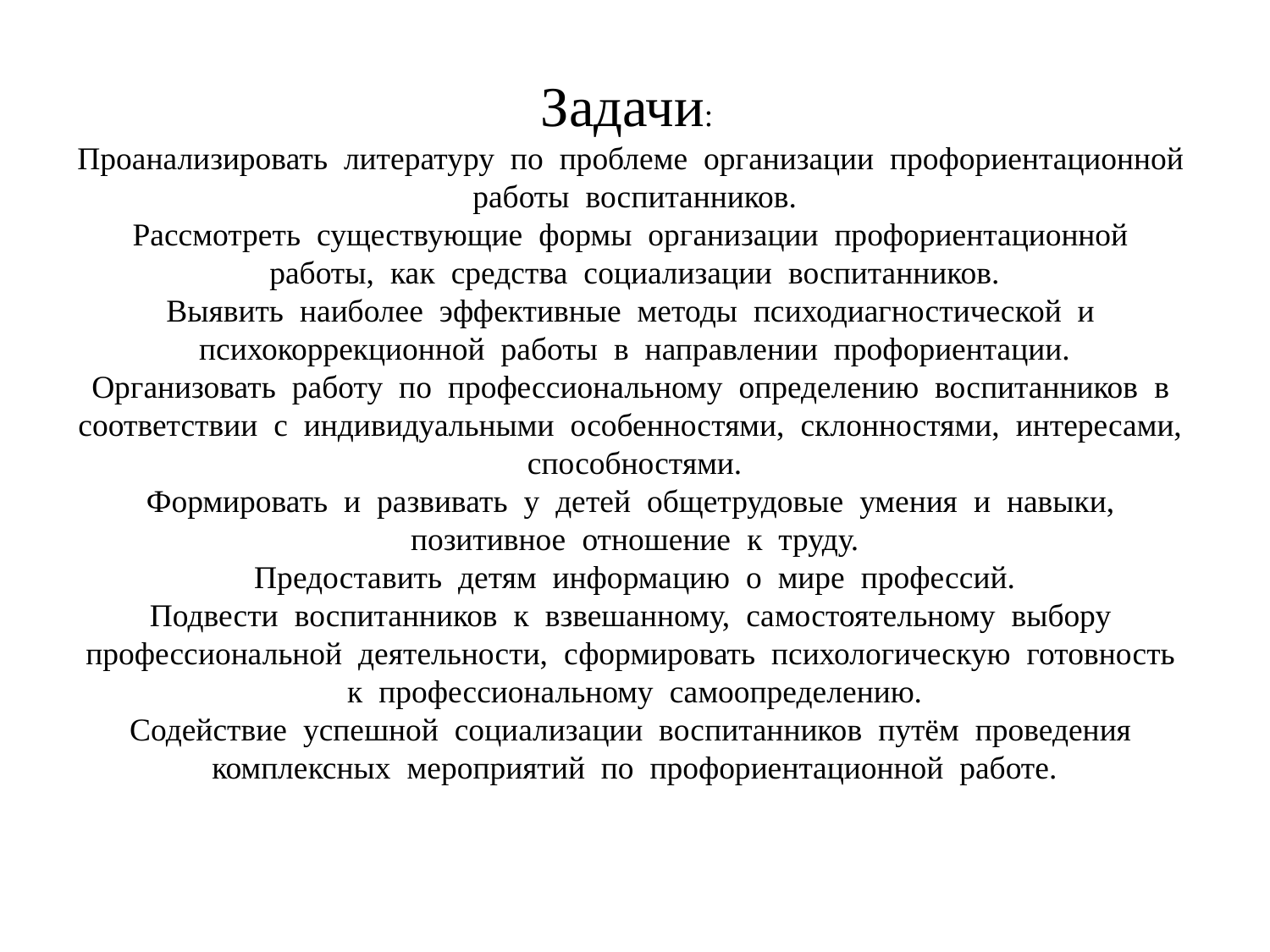

# Задачи: Проанализировать  литературу  по  проблеме  организации  профориентационной  работы  воспитанников. Рассмотреть  существующие  формы  организации  профориентационной  работы,  как  средства  социализации  воспитанников. Выявить  наиболее  эффективные  методы  психодиагностической  и  психокоррекционной  работы  в  направлении  профориентации. Организовать  работу  по  профессиональному  определению  воспитанников  в  соответствии  с  индивидуальными  особенностями,  склонностями,  интересами,  способностями. Формировать  и  развивать  у  детей  общетрудовые  умения  и  навыки,  позитивное  отношение  к  труду. Предоставить  детям  информацию  о  мире  профессий. Подвести  воспитанников  к  взвешанному,  самостоятельному  выбору  профессиональной  деятельности,  сформировать  психологическую  готовность  к  профессиональному  самоопределению. Содействие  успешной  социализации  воспитанников  путём  проведения  комплексных  мероприятий  по  профориентационной  работе.